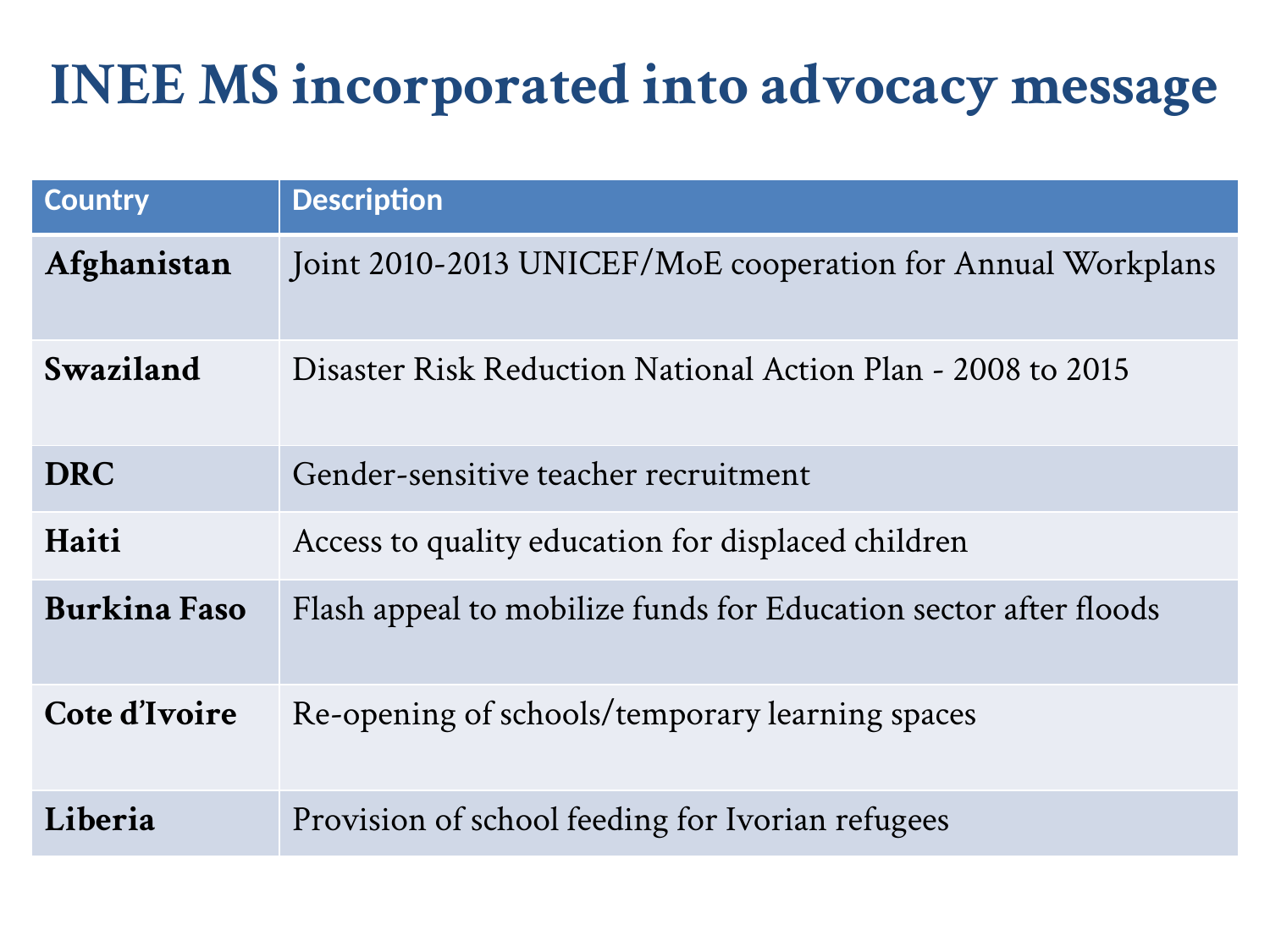

# INEE MS incorporated into advocacy message
| Country | Description |
| --- | --- |
| Afghanistan | Joint 2010-2013 UNICEF/MoE cooperation for Annual Workplans |
| Swaziland | Disaster Risk Reduction National Action Plan - 2008 to 2015 |
| DRC | Gender-sensitive teacher recruitment |
| Haiti | Access to quality education for displaced children |
| Burkina Faso | Flash appeal to mobilize funds for Education sector after floods |
| Cote d’Ivoire | Re-opening of schools/temporary learning spaces |
| Liberia | Provision of school feeding for Ivorian refugees |